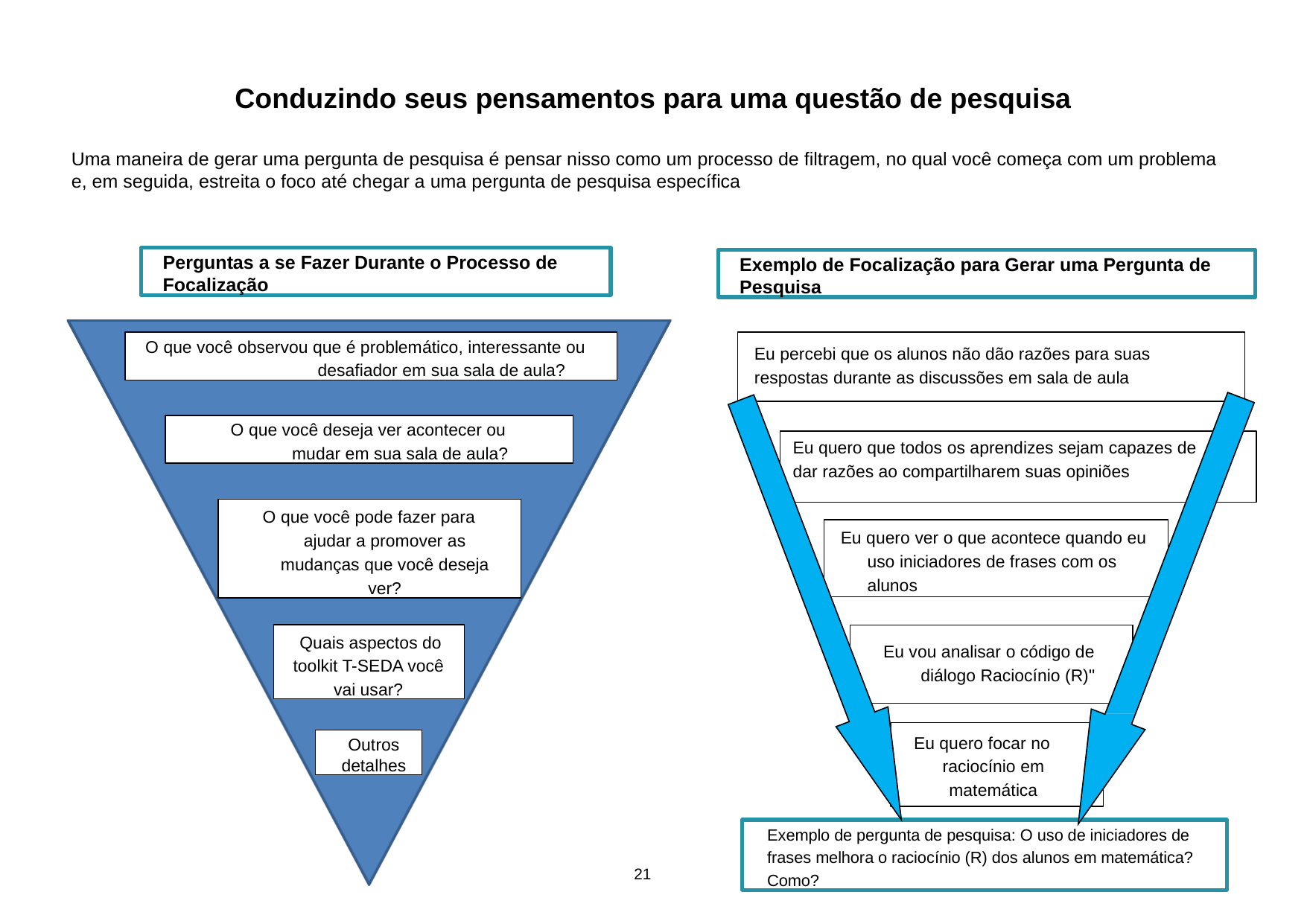

Conduzindo seus pensamentos para uma questão de pesquisa

Uma maneira de gerar uma pergunta de pesquisa é pensar nisso como um processo de filtragem, no qual você começa com um problema e, em seguida, estreita o foco até chegar a uma pergunta de pesquisa específica
Perguntas a se Fazer Durante o Processo de Focalização
Exemplo de Focalização para Gerar uma Pergunta de Pesquisa

O que você observou que é problemático, interessante ou desafiador em sua sala de aula?
Eu percebi que os alunos não dão razões para suas respostas durante as discussões em sala de aula

O que você deseja ver acontecer ou mudar em sua sala de aula?

Eu quero que todos os aprendizes sejam capazes de dar razões ao compartilharem suas opiniões
O que você pode fazer para ajudar a promover as mudanças que você deseja ver?

Eu quero ver o que acontece quando eu uso iniciadores de frases com os alunos
Quais aspectos do toolkit T-SEDA você vai usar?

Eu vou analisar o código de diálogo Raciocínio (R)"

Eu quero focar no raciocínio em matemática
Outros detalhes

Exemplo de pergunta de pesquisa: O uso de iniciadores de frases melhora o raciocínio (R) dos alunos em matemática? Como?
21